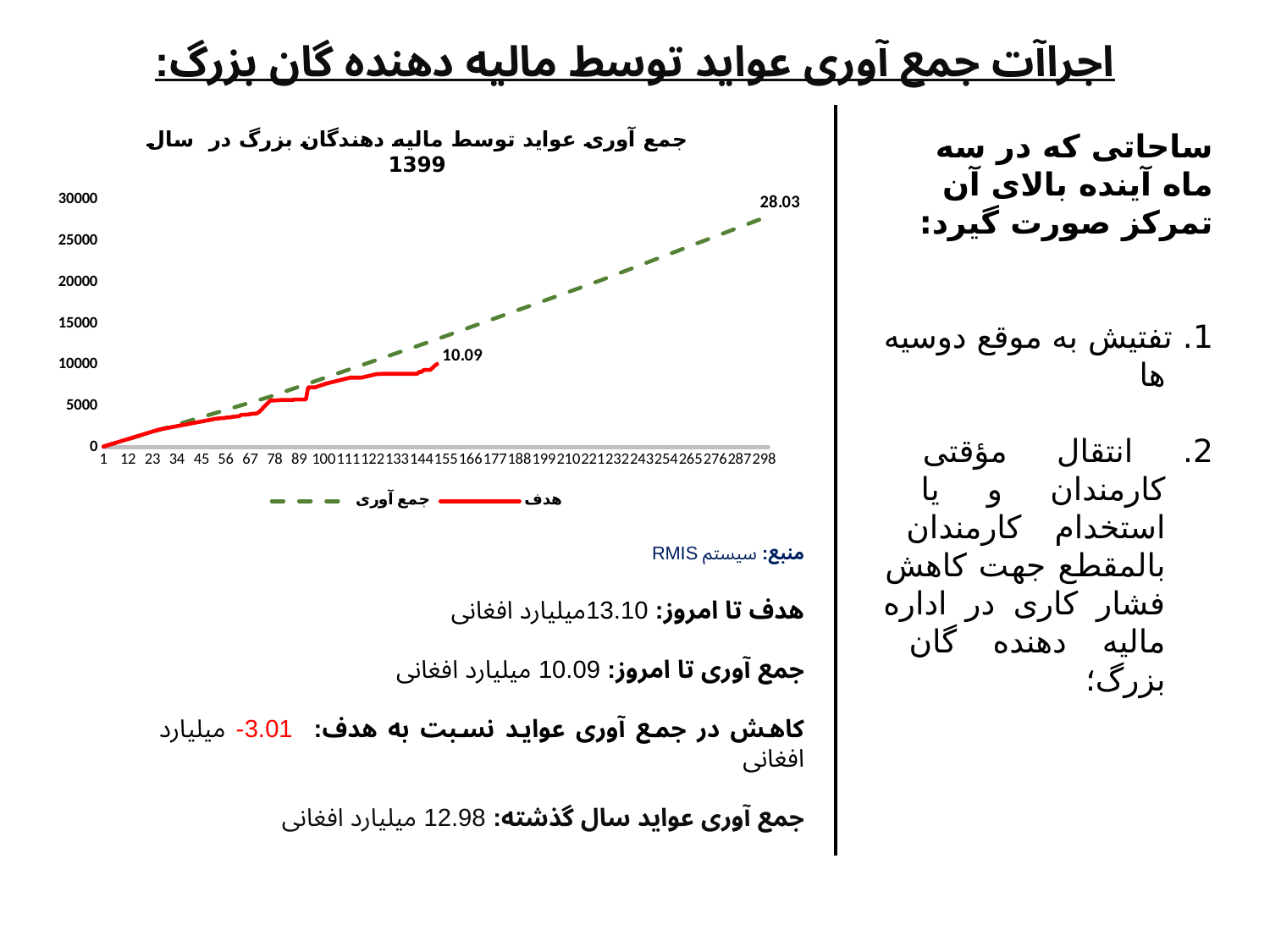

# اجراآت جمع آوری عواید توسط مالیه دهنده گان بزرگ:

### Chart: جمع آوری عواید توسط مالیه دهندگان بزرگ در  سال 1399

| Category | Working Day's | جمع آوری | هدف |
|---|---|---|---|
ساحاتی که در سه ماه آینده بالای آن تمرکز صورت گیرد:

1. تفتیش به موقع دوسیه ها

2. انتقال مؤقتی کارمندان و یا استخدام کارمندان بالمقطع جهت کاهش فشار کاری در اداره مالیه دهنده گان بزرگ؛

منبع: سیستم RMIS

هدف تا امروز: 13.10میلیارد افغانی

جمع آوری تا امروز: 10.09 میلیارد افغانی

کاهش در جمع آوری عواید نسبت به هدف:  3.01- میلیارد افغانی

جمع آوری عواید سال گذشته: 12.98 میلیارد افغانی